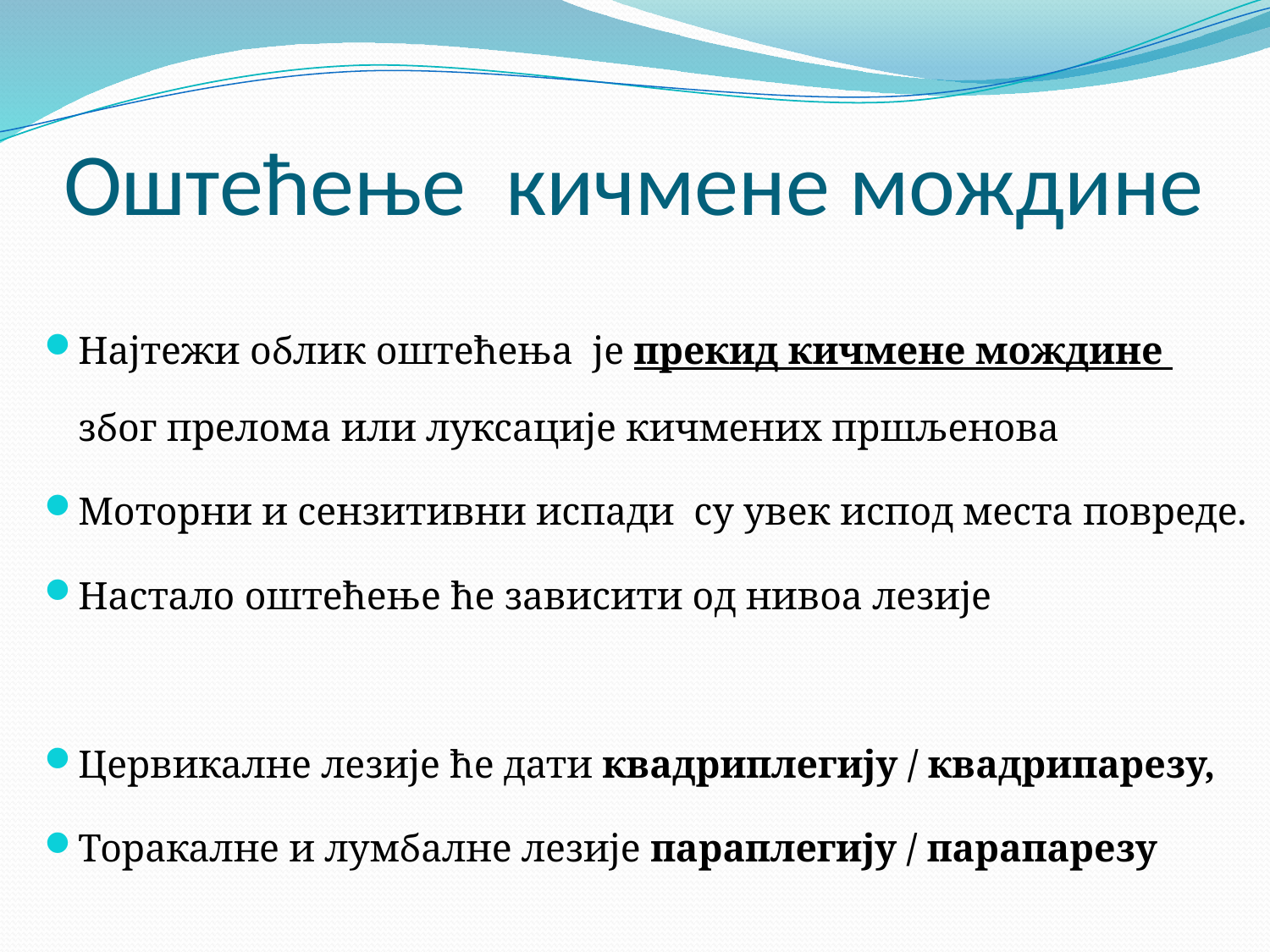

# Оштећење  кичмене мождине

Најтежи облик оштећења  је прекид кичмене мождине  због прелома или луксације кичмених пршљенова
Моторни и сензитивни испади  су увек испод места повреде.
Настало оштећење ће зависити од нивоа лезије

Цервикалне лезије ће дати квадриплегију / квадрипарезу,
Торакалне и лумбалне лезије параплегију / парапарезу